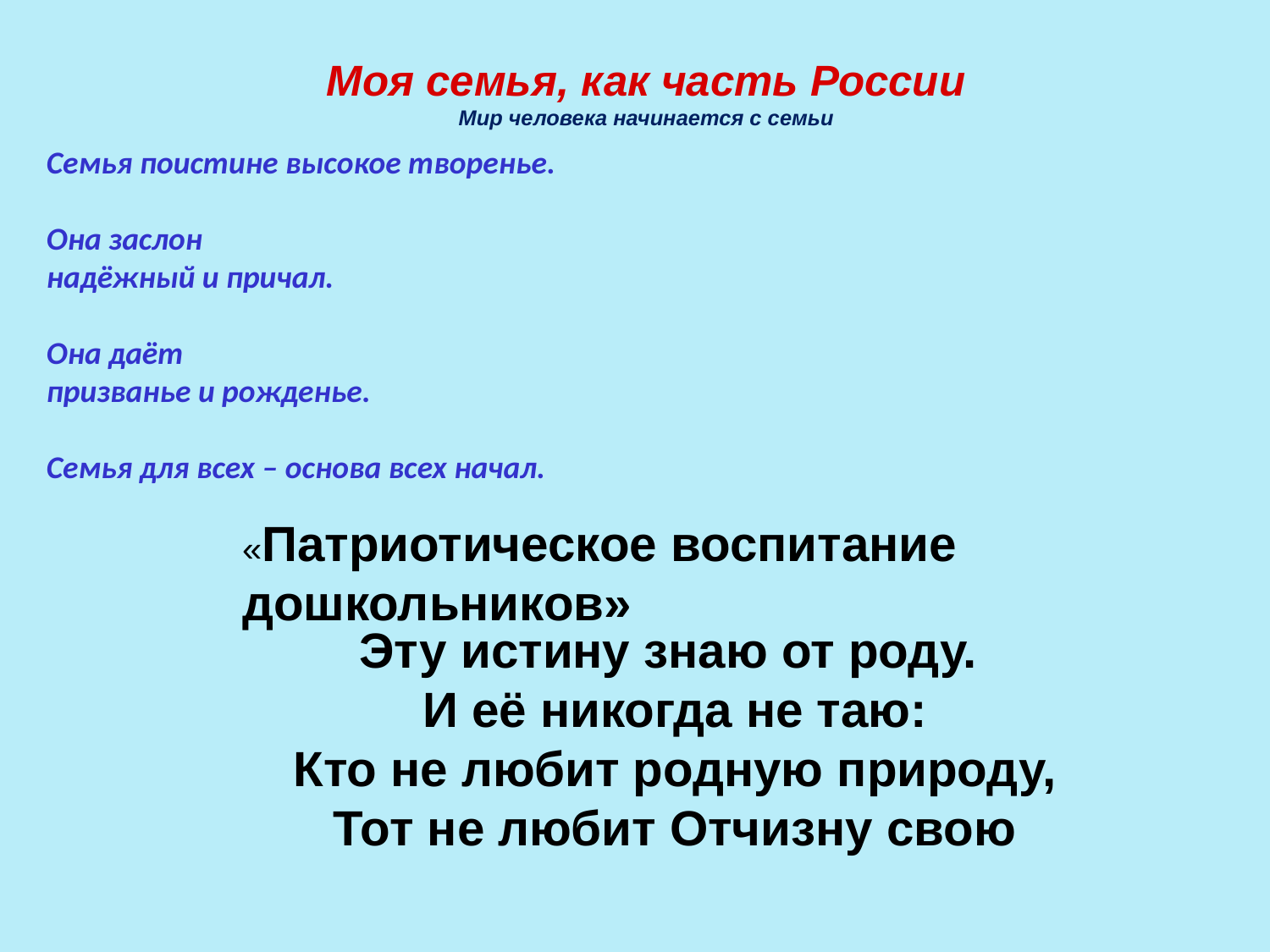

# Моя семья, как часть России Мир человека начинается с семьи
Семья поистине высокое творенье.

Она заслон
надёжный и причал.

Она даёт
призванье и рожденье.

Семья для всех – основа всех начал.

«Патриотическое воспитание дошкольников»
Эту истину знаю от роду.
И её никогда не таю:
Кто не любит родную природу,
Тот не любит Отчизну свою